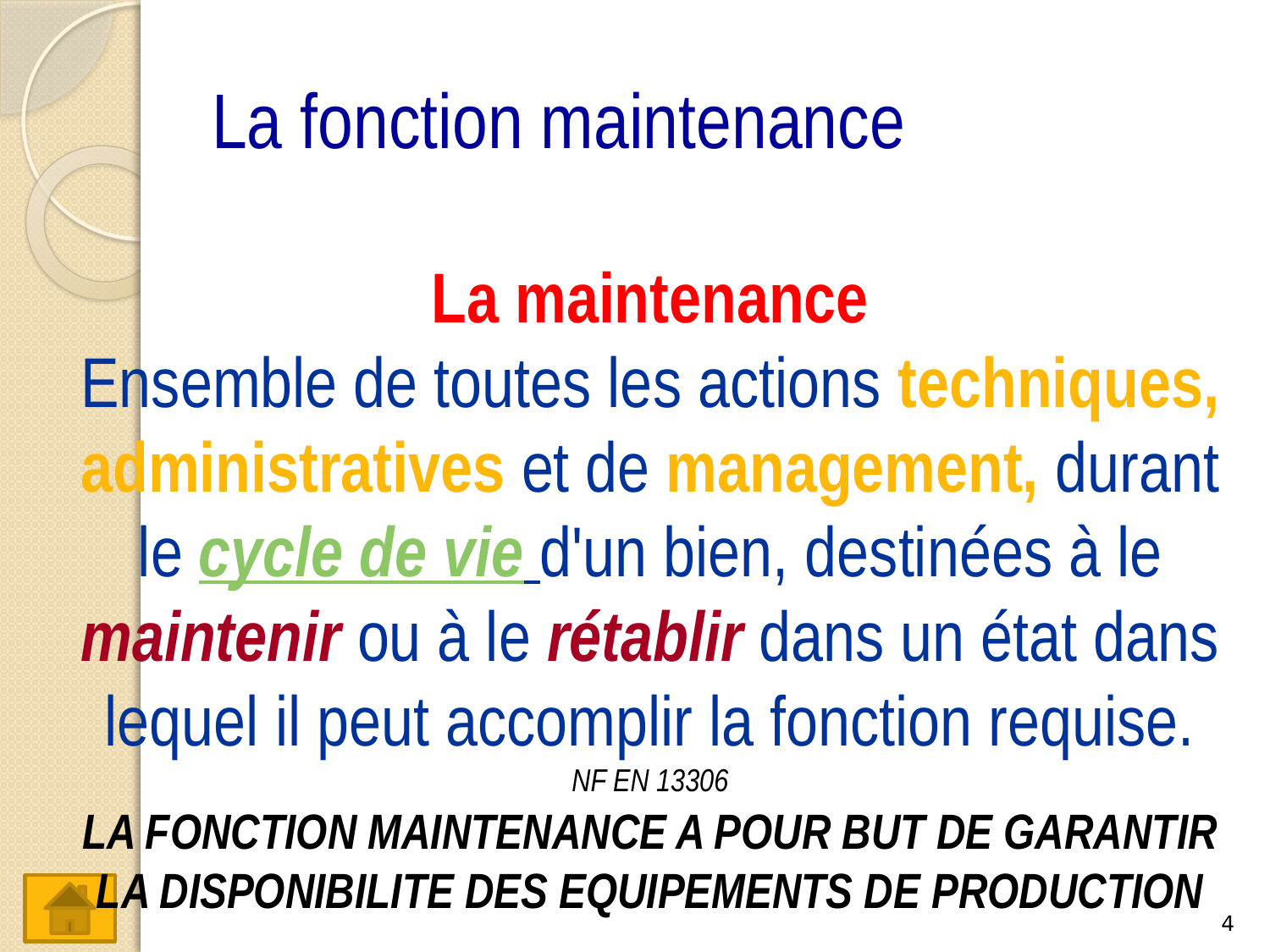

# La fonction maintenance
La maintenance
Ensemble de toutes les actions techniques, administratives et de management, durant le cycle de vie d'un bien, destinées à le maintenir ou à le rétablir dans un état dans lequel il peut accomplir la fonction requise.
NF EN 13306

LA FONCTION MAINTENANCE A POUR BUT DE GARANTIR LA DISPONIBILITE DES EQUIPEMENTS DE PRODUCTION

4